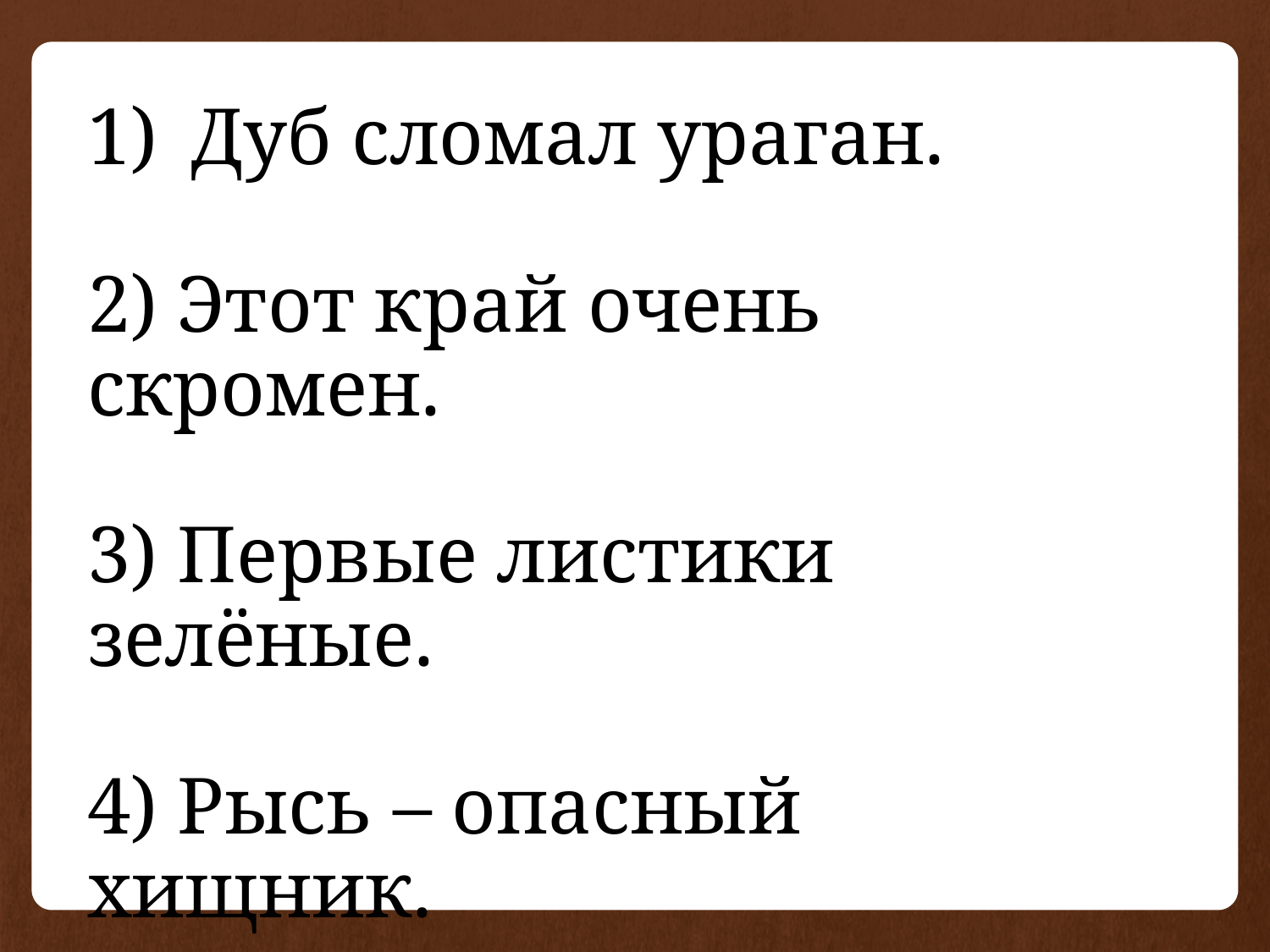

Дуб сломал ураган.

2) Этот край очень скромен.

3) Первые листики зелёные.

4) Рысь – опасный хищник.